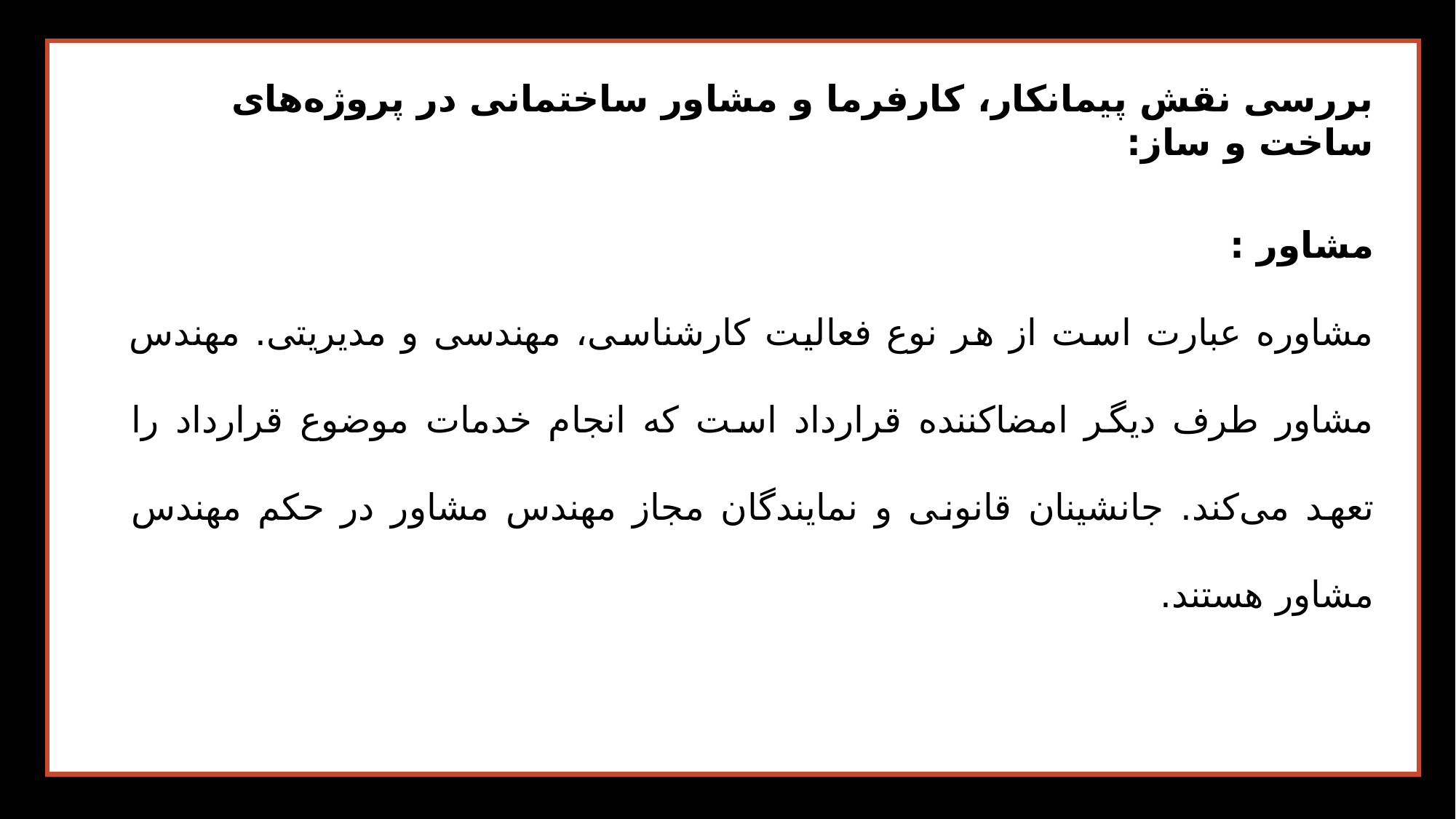

بررسی نقش پیمانکار، کارفرما و مشاور ساختمانی در پروژه‌های ساخت و ساز:
مشاور :
مشاوره عبارت است از هر نوع فعالیت کارشناسی، مهندسی و مدیریتی. مهندس مشاور طرف دیگر امضا‌کننده قرارداد است که انجام خدمات موضوع قرارداد را تعهد می‌کند. جانشینان قانونی و نمایندگان مجاز مهندس مشاور در حکم مهندس مشاور هستند.